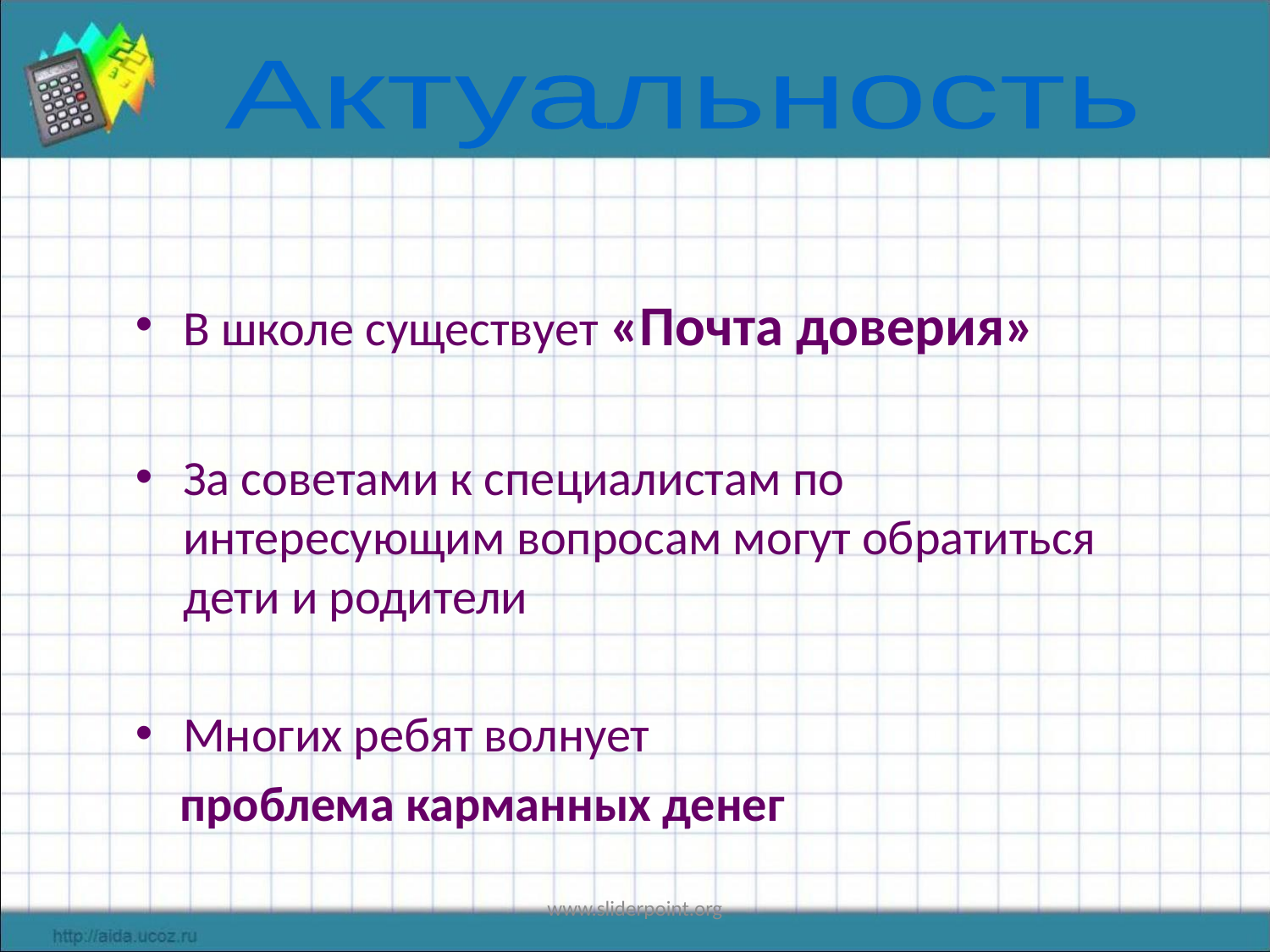

Актуальность
В школе существует «Почта доверия»

За советами к специалистам по интересующим вопросам могут обратиться дети и родители

Многих ребят волнует
    проблема карманных денег
www.sliderpoint.org